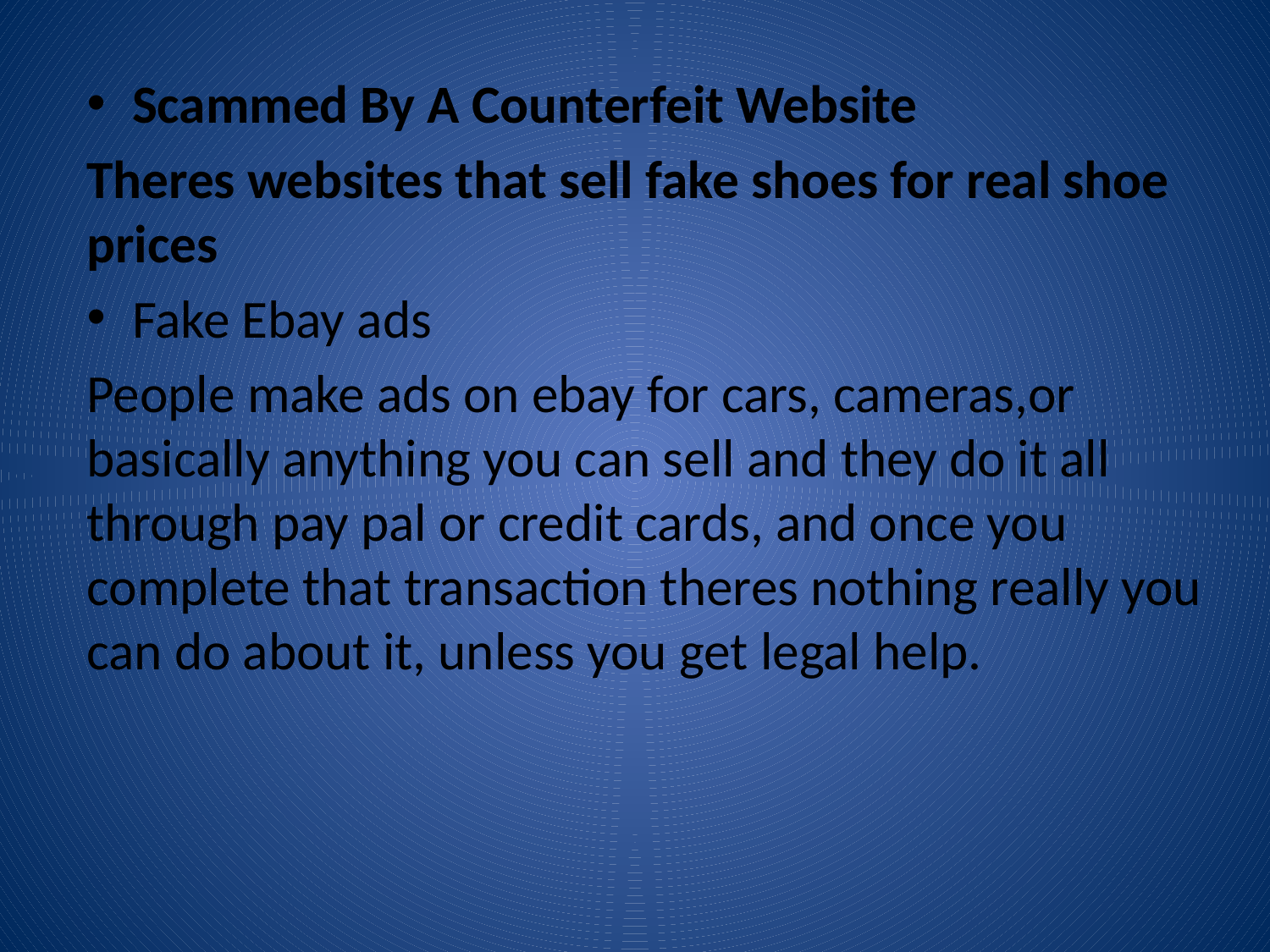

Scammed By A Counterfeit Website
Theres websites that sell fake shoes for real shoe prices
Fake Ebay ads
People make ads on ebay for cars, cameras,or basically anything you can sell and they do it all through pay pal or credit cards, and once you complete that transaction theres nothing really you can do about it, unless you get legal help.